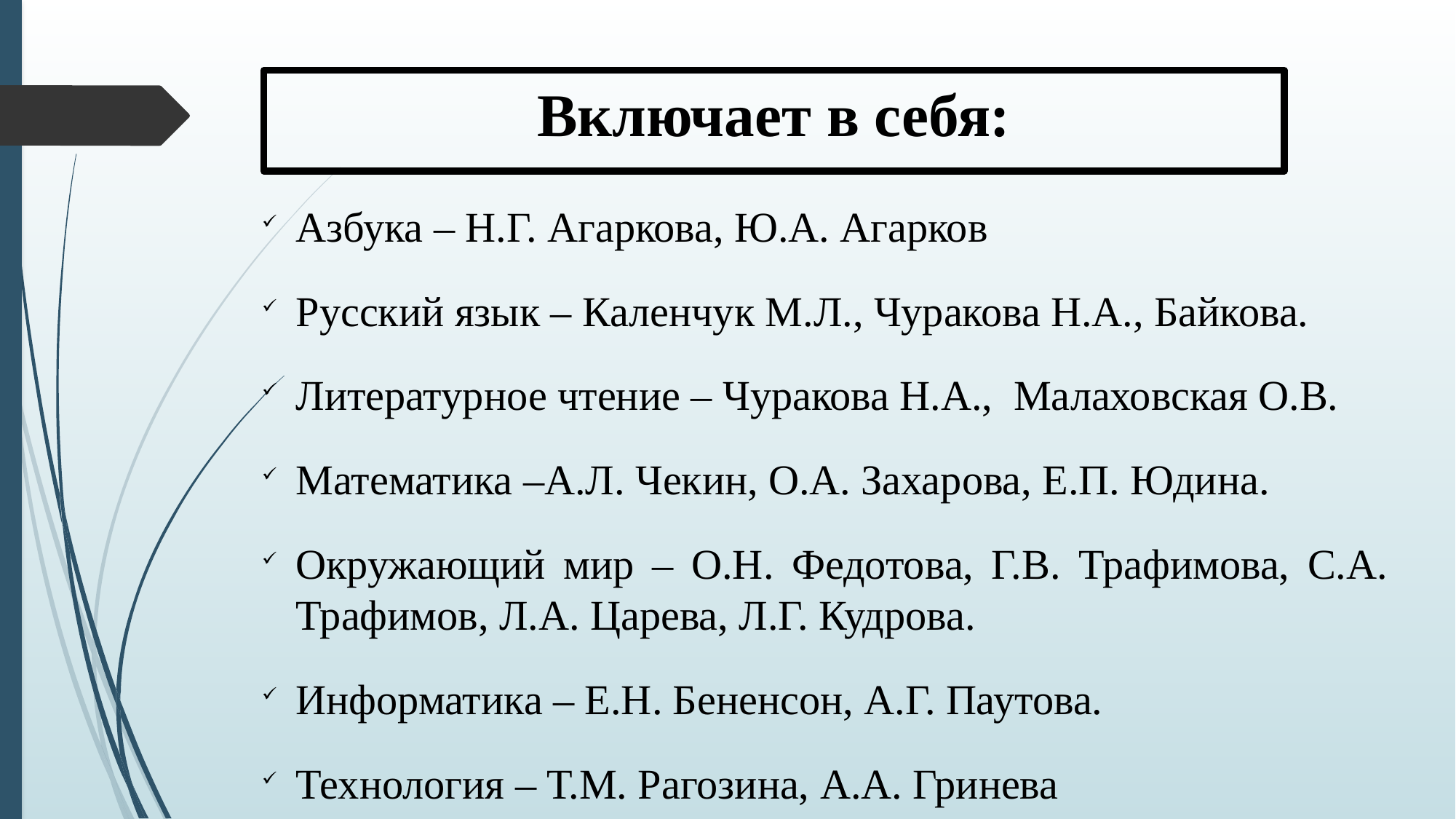

Включает в себя:

Азбука – Н.Г. Агаркова, Ю.А. Агарков
Русский язык – Каленчук М.Л., Чуракова Н.А., Байкова.
Литературное чтение – Чуракова Н.А.,  Малаховская О.В.
Математика –А.Л. Чекин, О.А. Захарова, Е.П. Юдина.
Окружающий мир – О.Н. Федотова, Г.В. Трафимова, С.А. Трафимов, Л.А. Царева, Л.Г. Кудрова.
Информатика – Е.Н. Бененсон, А.Г. Паутова.
Технология – Т.М. Рагозина, А.А. Гринева